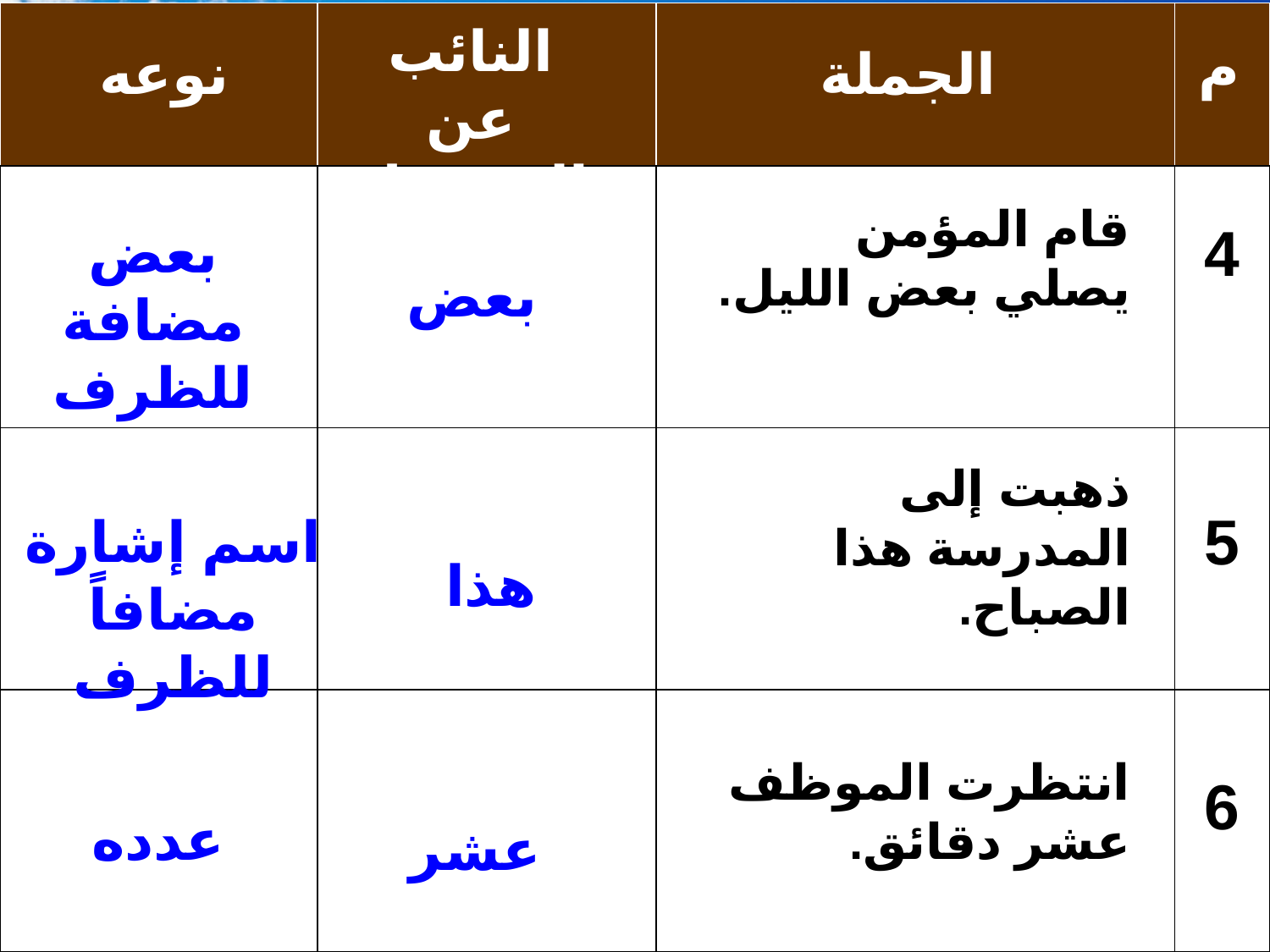

|  |  |  |  |
| --- | --- | --- | --- |
|  |  |  |  |
|  |  |  |  |
|  |  |  |  |
النائب عن المفعول فيه
م
نوعه
 الجملة
قام المؤمن يصلي بعض الليل.
4
بعض مضافة للظرف
بعض
ذهبت إلى المدرسة هذا الصباح.
5
اسم إشارة مضافاً للظرف
هذا
انتظرت الموظف عشر دقائق.
6
عدده
عشر